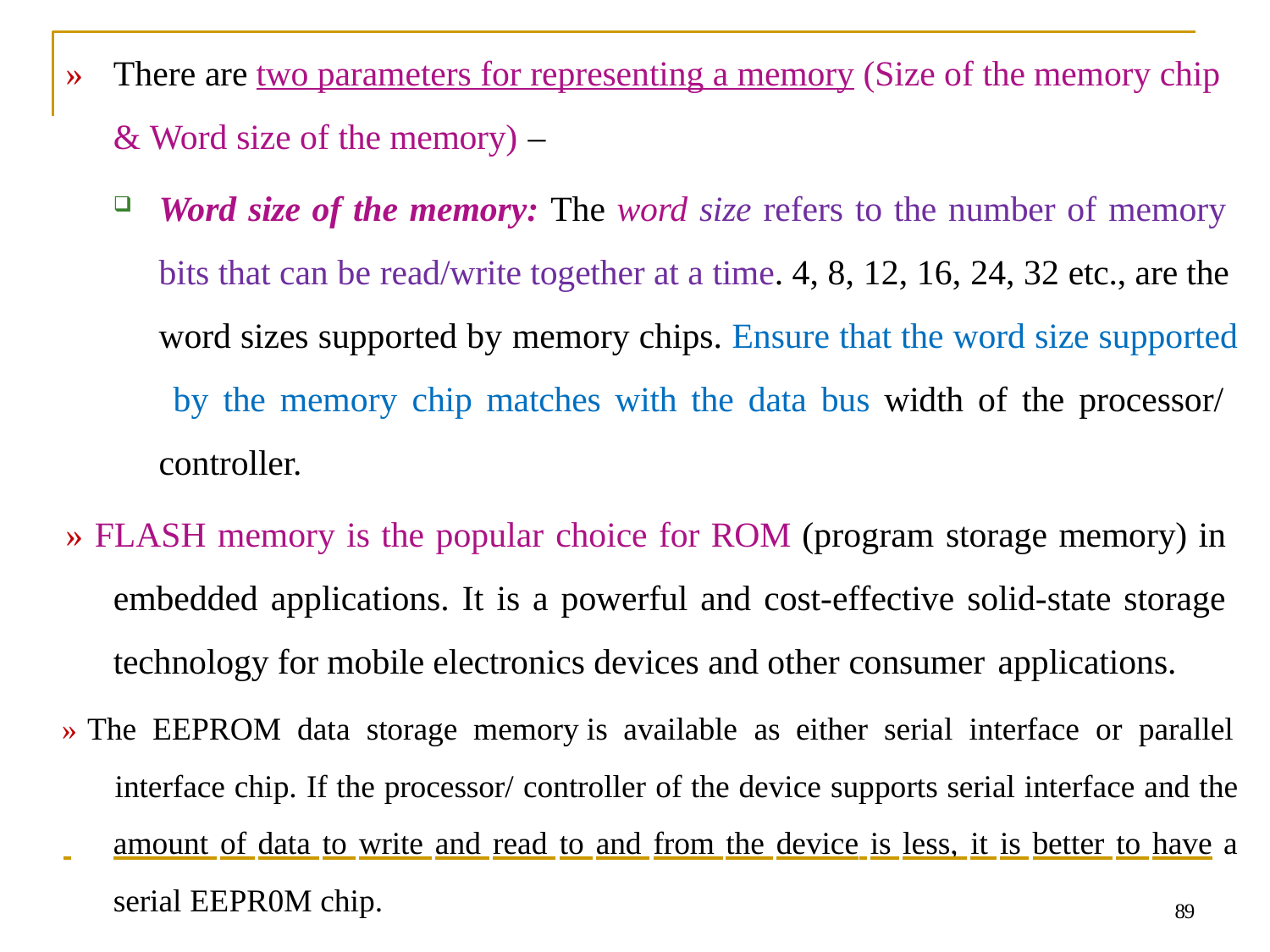

# »	There are two parameters for representing a memory (Size of the memory chip  & Word size of the memory) –
Word size of the memory: The word size refers to the number of memory  bits that can be read/write together at a time. 4, 8, 12, 16, 24, 32 etc., are the  word sizes supported by memory chips. Ensure that the word size supported  by the memory chip matches with the data bus width of the processor/  controller.
» FLASH memory is the popular choice for ROM (program storage memory) in  embedded applications. It is a powerful and cost-effective solid-state storage  technology for mobile electronics devices and other consumer applications.
» The  EEPROM  data  storage  memory is  available  as  either  serial  interface  or  parallel
interface chip. If the processor/ controller of the device supports serial interface and the
 	amount of data to write and read to and from the device is less, it is better to have a
serial EEPR0M chip.
89